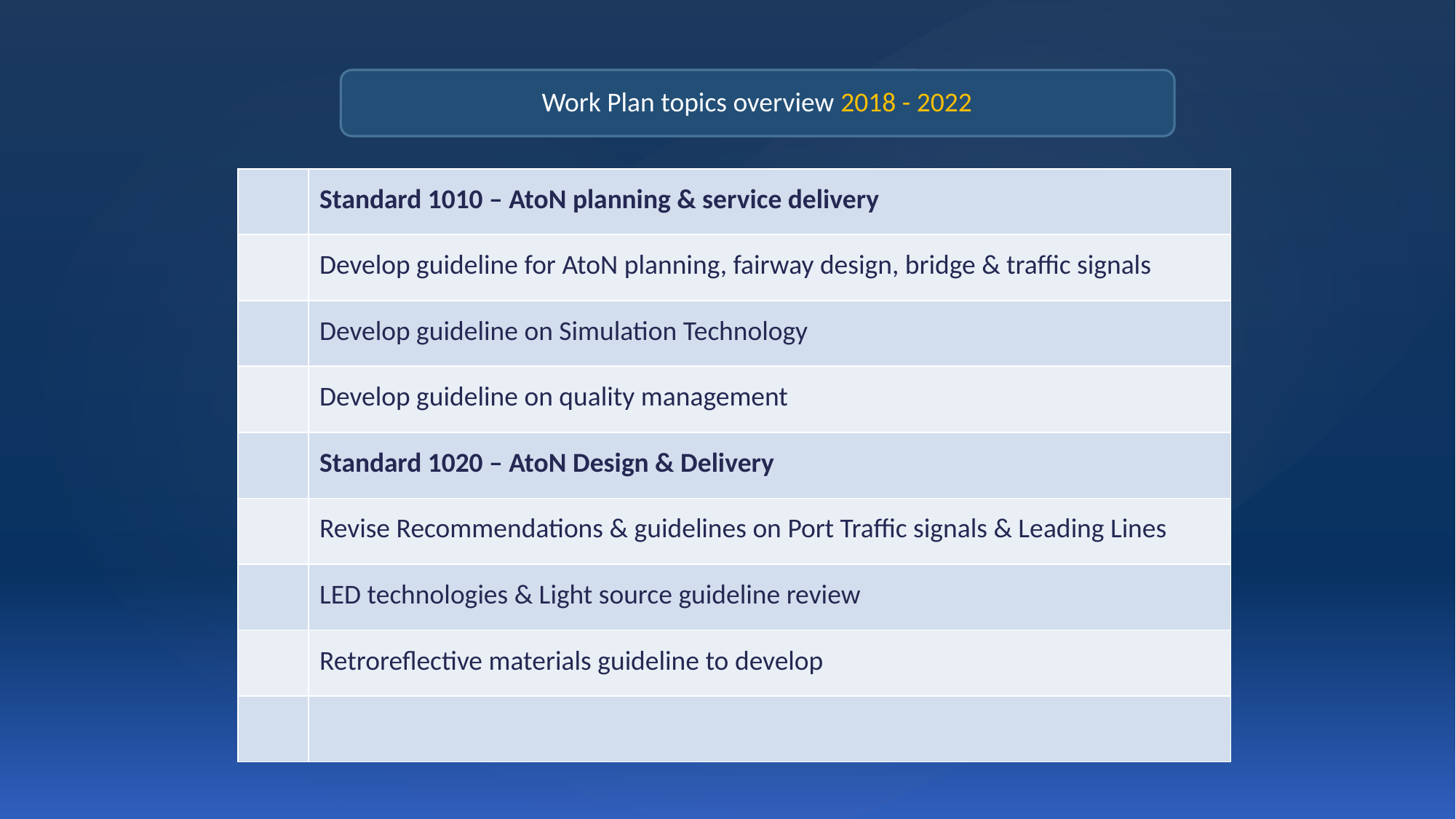

Work Plan topics overview 2018 - 2022
|  | Standard 1010 – AtoN planning & service delivery |
| --- | --- |
|  | Develop guideline for AtoN planning, fairway design, bridge & traffic signals |
|  | Develop guideline on Simulation Technology |
|  | Develop guideline on quality management |
|  | Standard 1020 – AtoN Design & Delivery |
|  | Revise Recommendations & guidelines on Port Traffic signals & Leading Lines |
|  | LED technologies & Light source guideline review |
|  | Retroreflective materials guideline to develop |
|  |  |